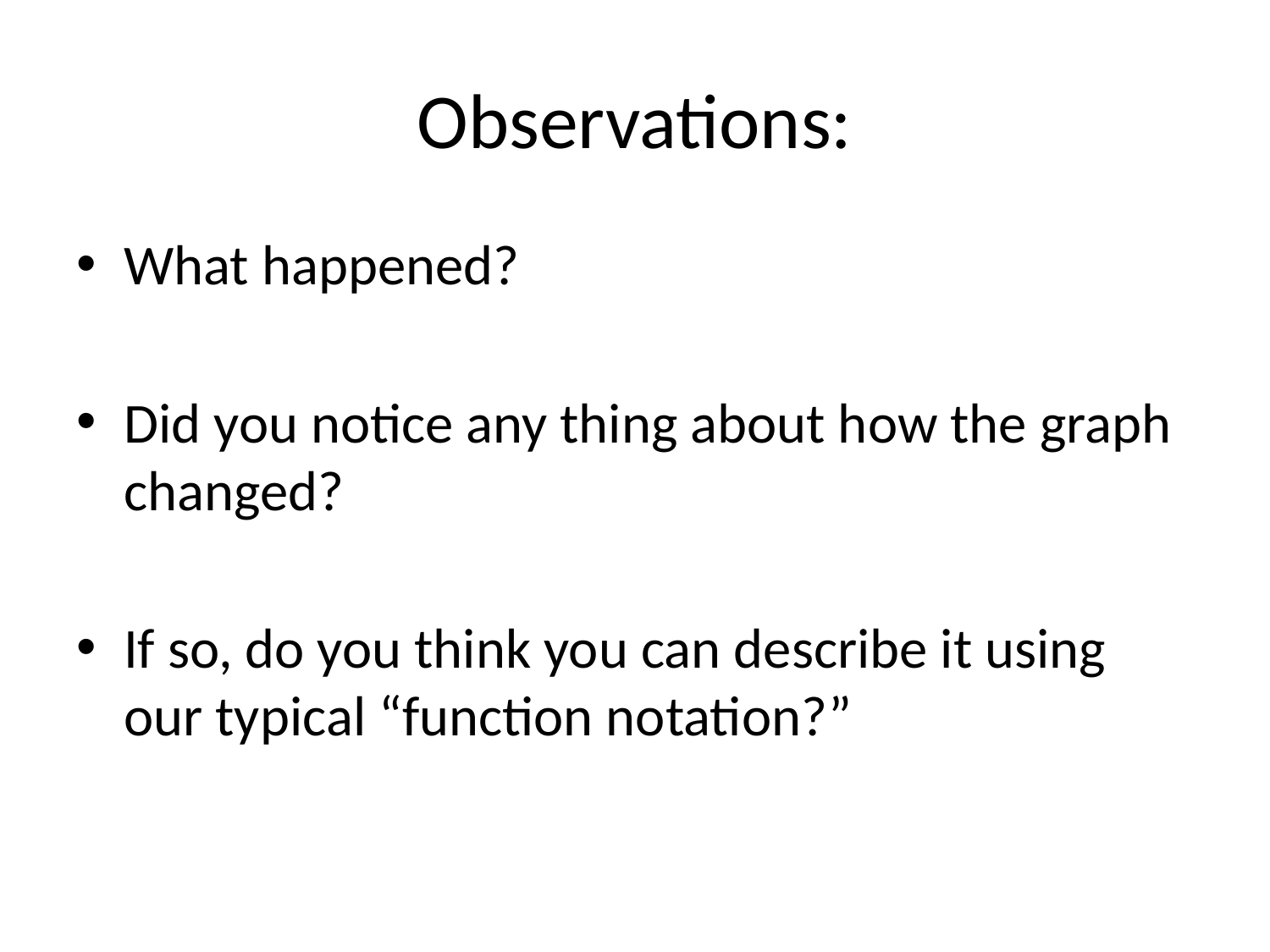

# Observations:
What happened?

Did you notice any thing about how the graph changed?

If so, do you think you can describe it using our typical “function notation?”